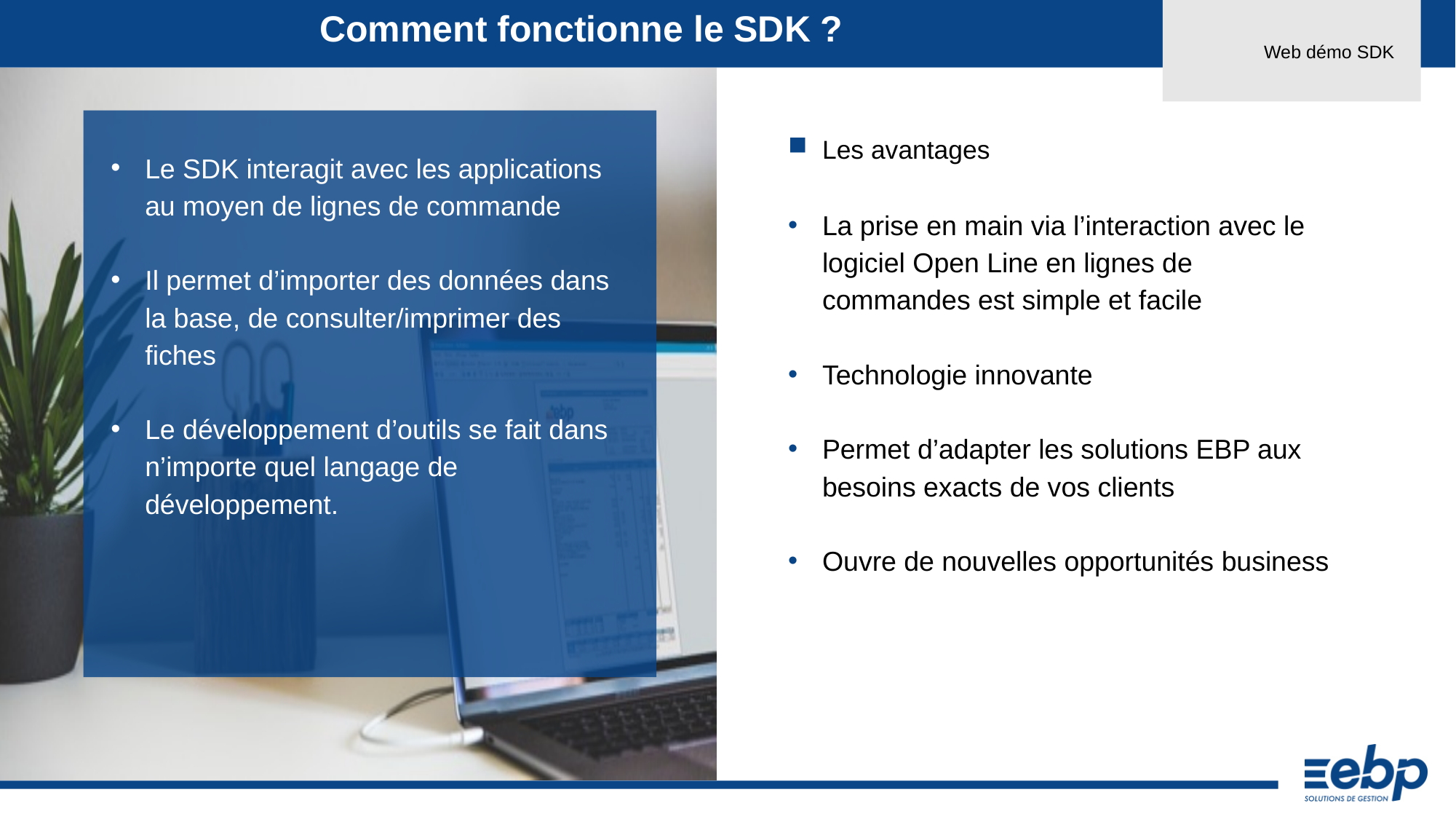

# Comment fonctionne le SDK ?
Web démo SDK
Les avantages
Le SDK interagit avec les applications au moyen de lignes de commande

Il permet d’importer des données dans la base, de consulter/imprimer des fiches

Le développement d’outils se fait dans n’importe quel langage de développement.

La prise en main via l’interaction avec le logiciel Open Line en lignes de commandes est simple et facile

Technologie innovante

Permet d’adapter les solutions EBP aux besoins exacts de vos clients

Ouvre de nouvelles opportunités business